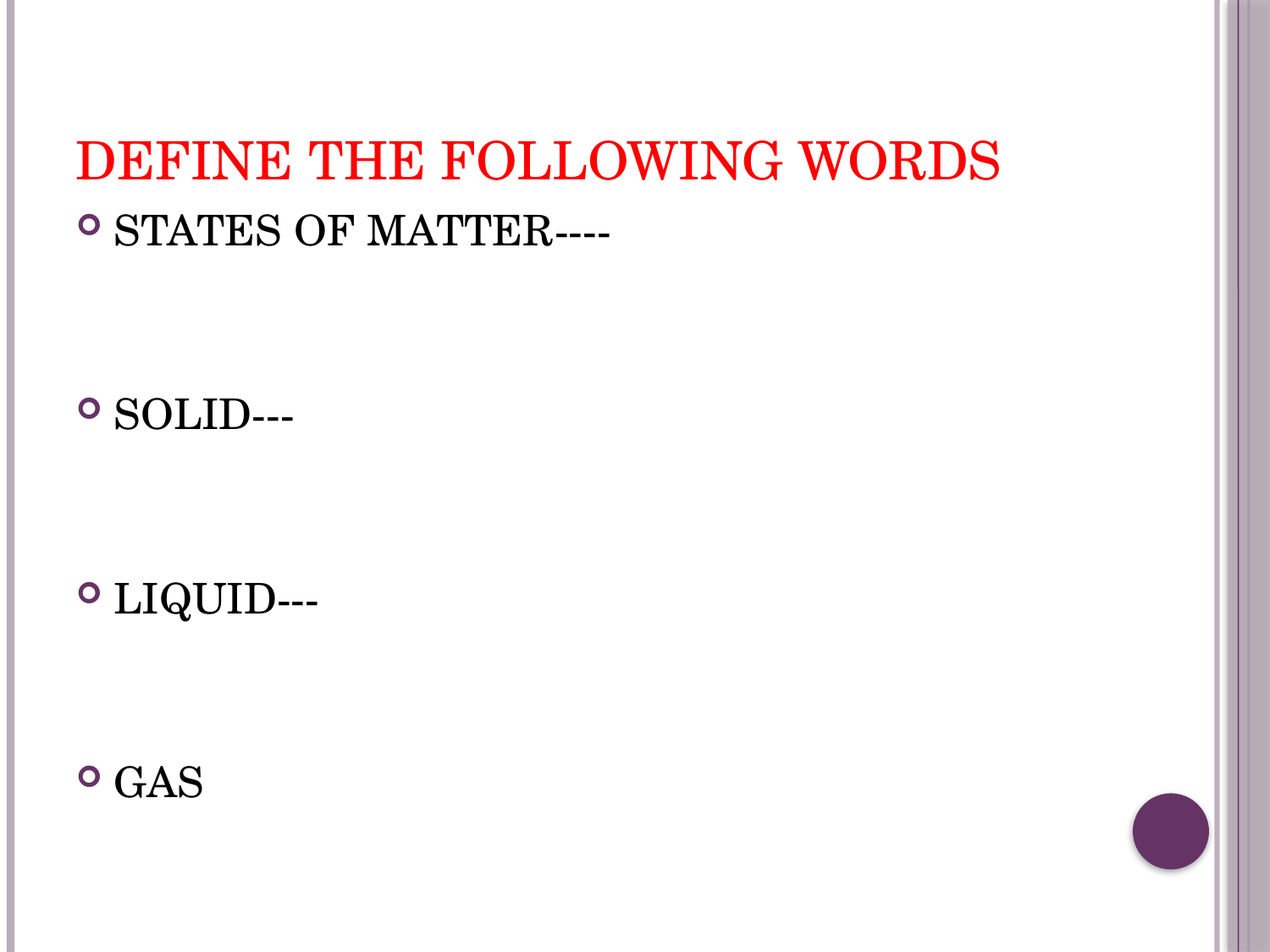

# DEFINE THE FOLLOWING WORDS
STATES OF MATTER----

SOLID---

LIQUID---

GAS